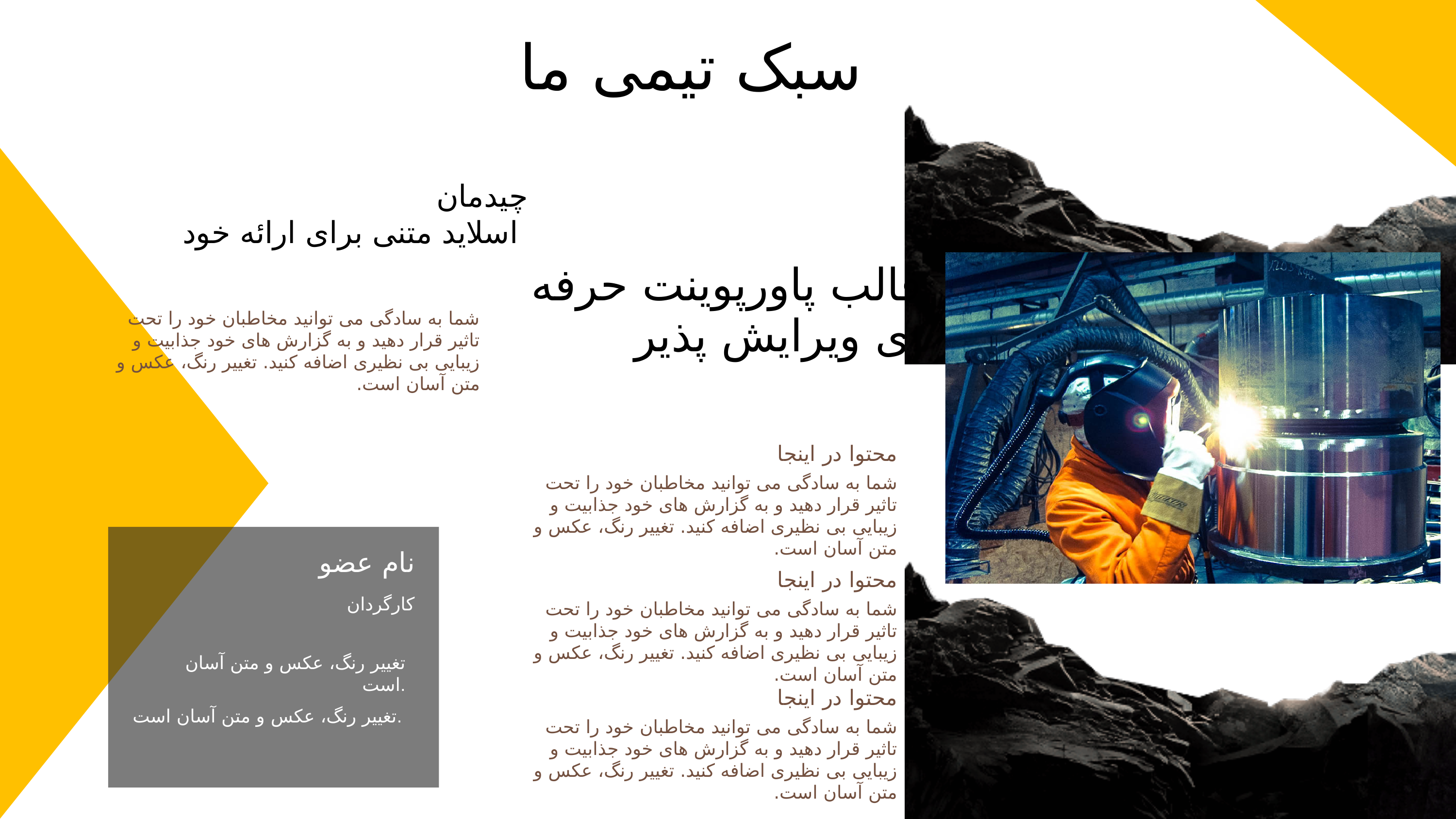

سبک تیمی ما
چیدمان
 اسلاید متنی برای ارائه خود

قالب پاورپوینت حرفه ای ویرایش پذیر
شما به سادگی می توانید مخاطبان خود را تحت تاثیر قرار دهید و به گزارش های خود جذابیت و زیبایی بی نظیری اضافه کنید. تغییر رنگ، عکس و متن آسان است.

محتوا در اینجا

شما به سادگی می توانید مخاطبان خود را تحت تاثیر قرار دهید و به گزارش های خود جذابیت و زیبایی بی نظیری اضافه کنید. تغییر رنگ، عکس و متن آسان است.

نام عضو
محتوا در اینجا
کارگردان
شما به سادگی می توانید مخاطبان خود را تحت تاثیر قرار دهید و به گزارش های خود جذابیت و زیبایی بی نظیری اضافه کنید. تغییر رنگ، عکس و متن آسان است.
تغییر رنگ، عکس و متن آسان است.
محتوا در اینجا
تغییر رنگ، عکس و متن آسان است.
شما به سادگی می توانید مخاطبان خود را تحت تاثیر قرار دهید و به گزارش های خود جذابیت و زیبایی بی نظیری اضافه کنید. تغییر رنگ، عکس و متن آسان است.